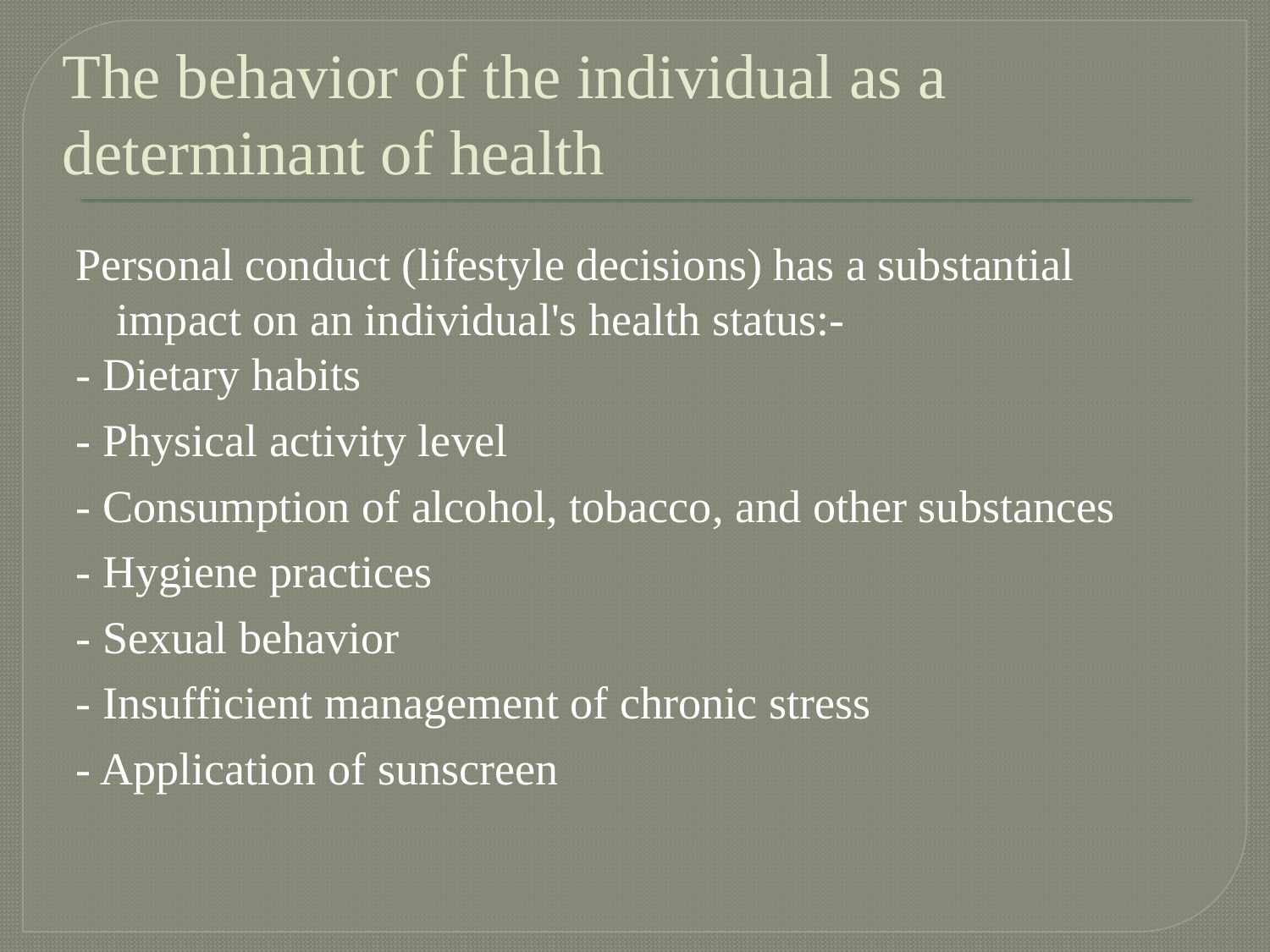

# The behavior of the individual as a determinant of health
Personal conduct (lifestyle decisions) has a substantial impact on an individual's health status:-
- Dietary habits
- Physical activity level
- Consumption of alcohol, tobacco, and other substances
- Hygiene practices
- Sexual behavior
- Insufficient management of chronic stress
- Application of sunscreen